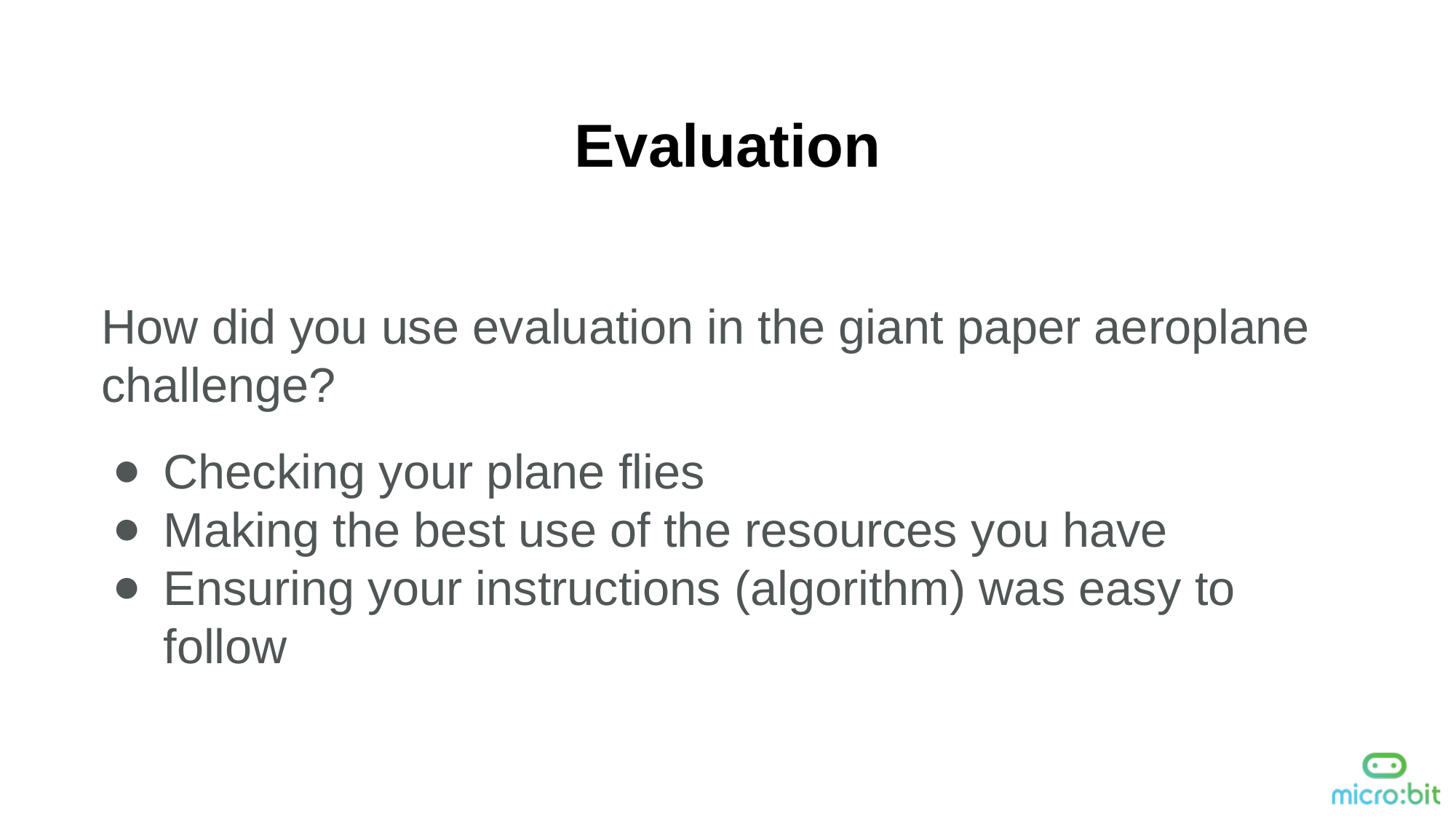

Evaluation

How did you use evaluation in the giant paper aeroplane challenge?

Checking your plane flies
Making the best use of the resources you have
Ensuring your instructions (algorithm) was easy to follow